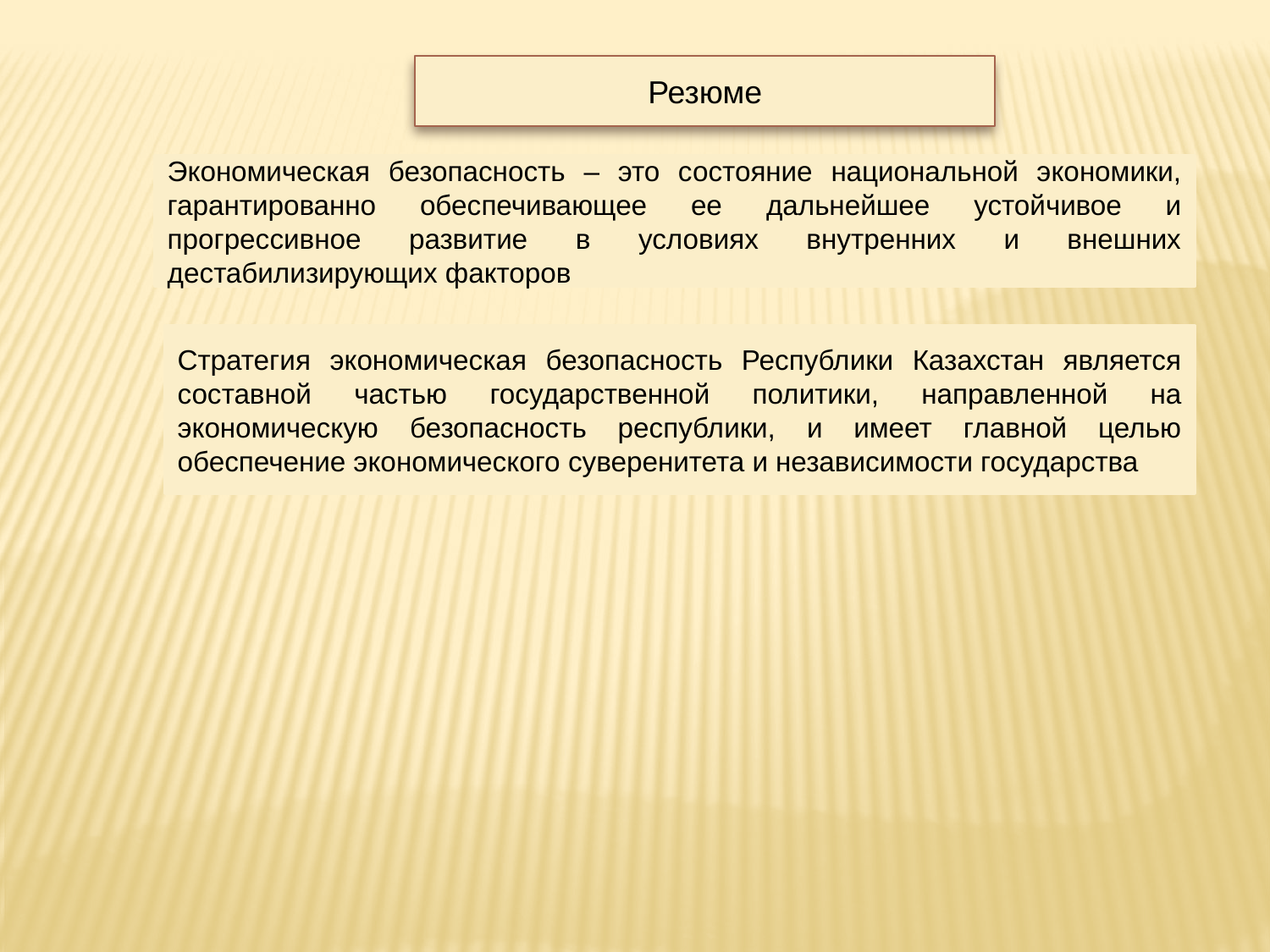

Резюме
Экономическая безопасность – это состояние национальной экономики, гарантированно обеспечивающее ее дальнейшее устойчивое и прогрессивное развитие в условиях внутренних и внешних дестабилизирующих факторов
Стратегия экономическая безопасность Республики Казахстан является составной частью государственной политики, направленной на экономическую безопасность республики, и имеет главной целью обеспечение экономического суверенитета и независимости государства